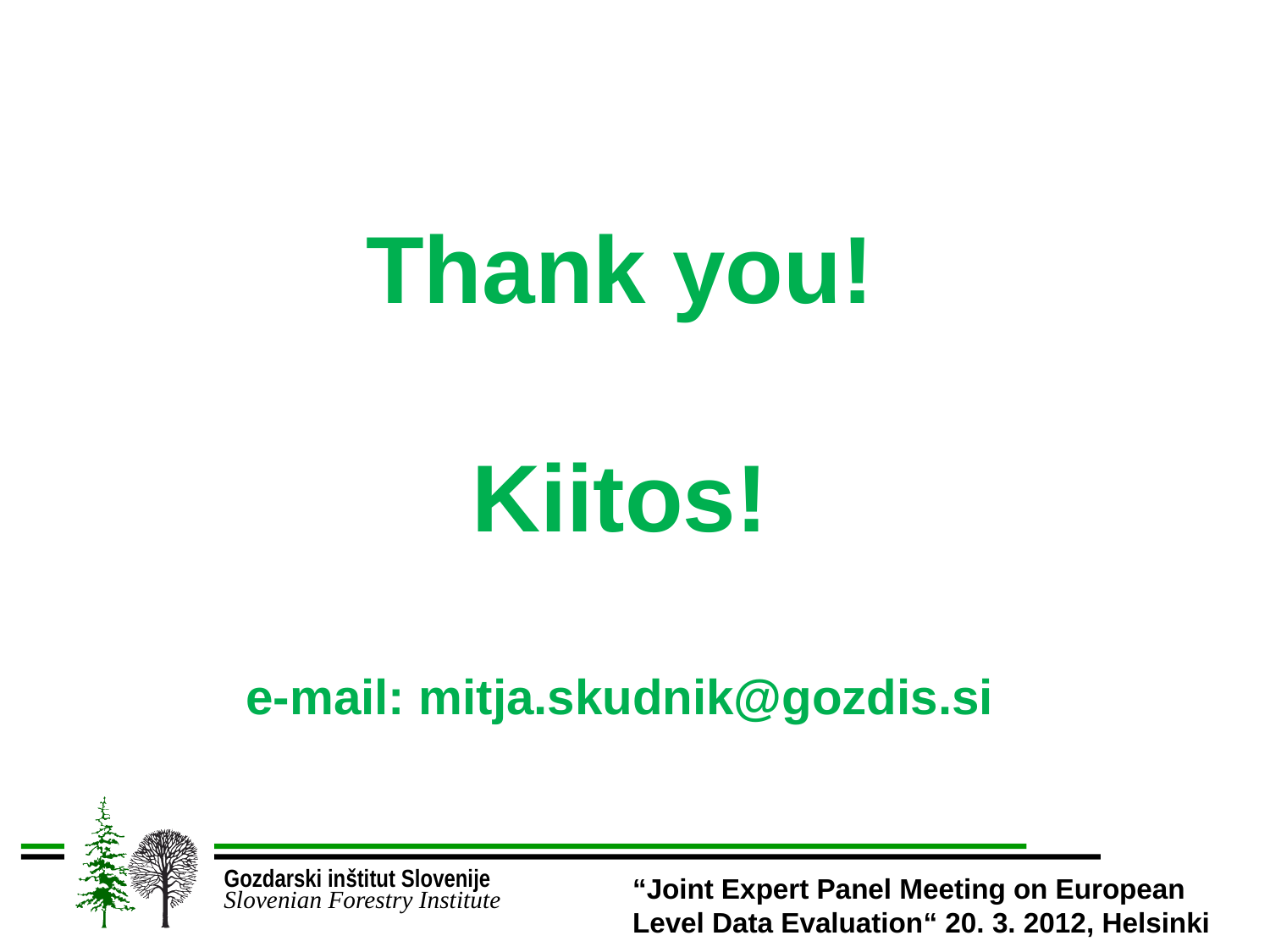

# Thank you! Kiitos! e-mail: mitja.skudnik@gozdis.si
“Joint Expert Panel Meeting on European Level Data Evaluation“ 20. 3. 2012, Helsinki